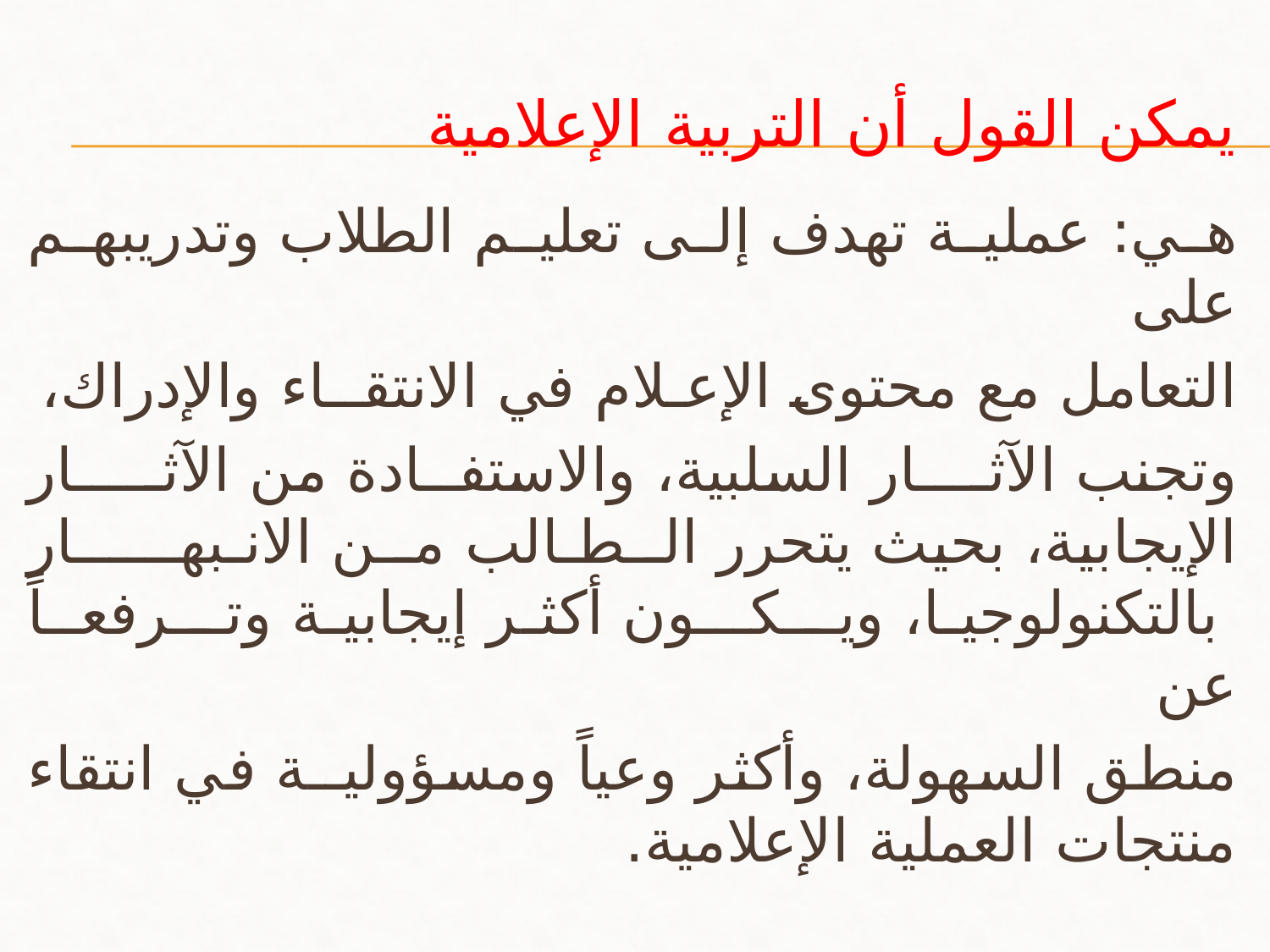

# يمكن القول أن التربية الإعلامية
هي: عملية تهدف إلى تعليم الطلاب وتدريبهم على
التعامل مع محتوى الإعـلام في الانتقــاء والإدراك،
وتجنب الآثــــار السلبية، والاستفــادة من الآثـــــار الإيجابية، بحيث يتحرر الــطـالب مــن الانـبهــــــار  بالتكنولوجيا، ويــكـــون أكثر إيجابية وتــرفعــاً عن
منطق السهولة، وأكثر وعياً ومسؤوليــة في انتقاء منتجات العملية الإعلامية.